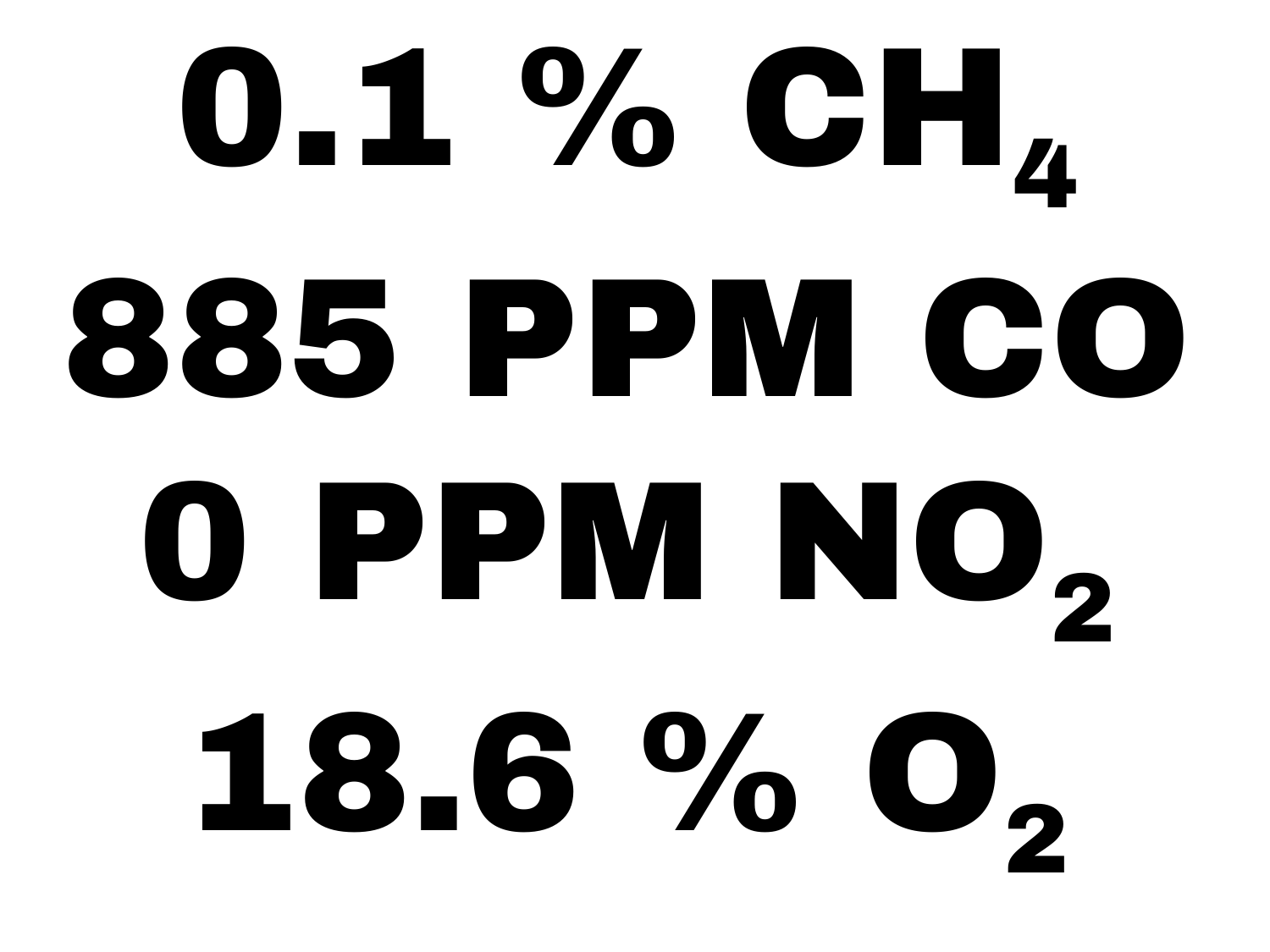

# 0.1 % CH4 885 PPM CO 0 PPM NO2 18.6 % O2